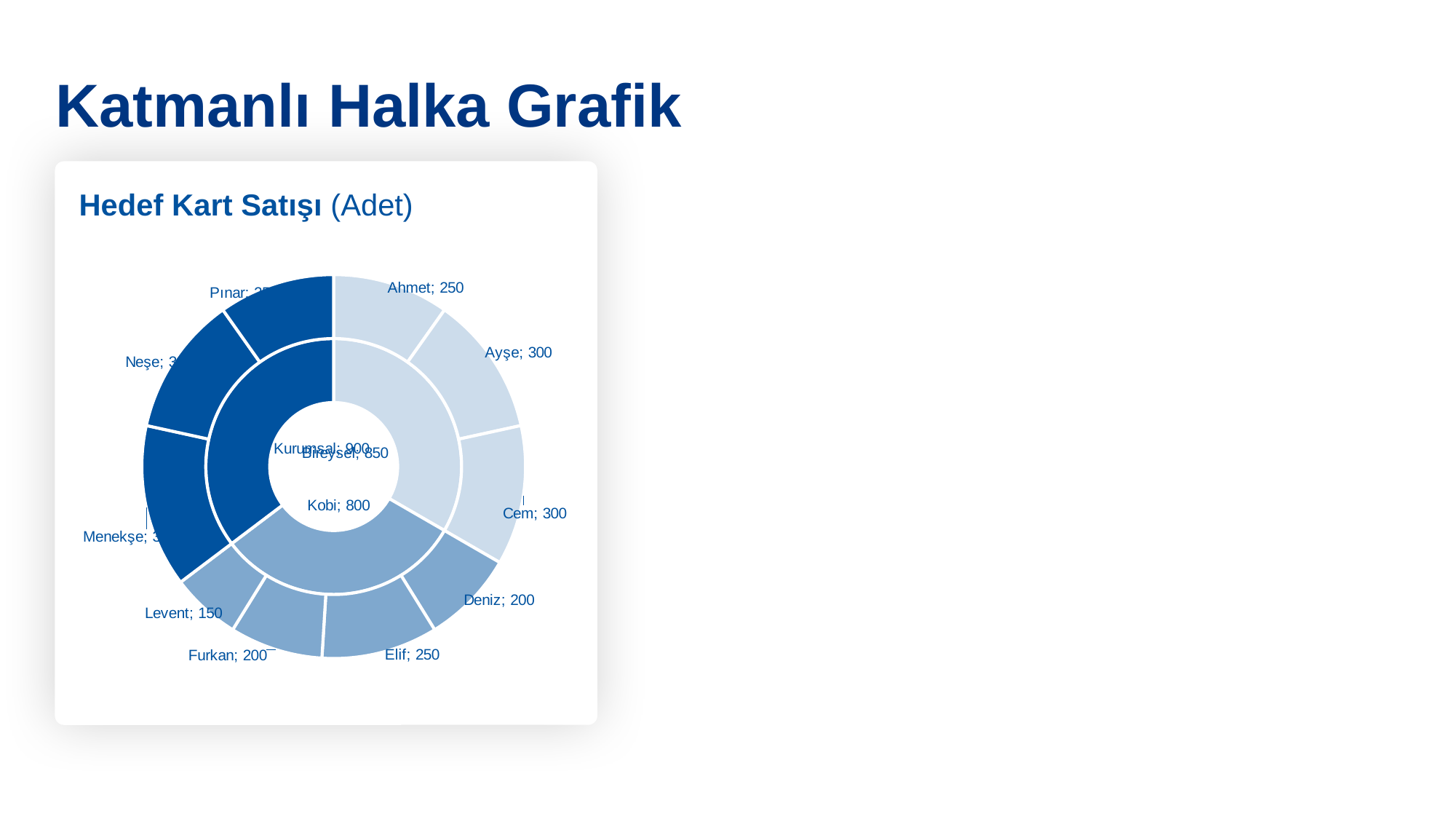

# Katmanlı Halka Grafik
Hedef Kart Satışı (Adet)

### Chart

| Category | Segment Bazında Toplam | Hedef KK Satışı (Adet) |
|---|---|---|
|  | 850.0 | 250.0 |
|  | None | 300.0 |
|  | None | 300.0 |
|  | 800.0 | 200.0 |
|  | None | 250.0 |
|  | None | 200.0 |
|  | None | 150.0 |
|  | 900.0 | 350.0 |
|  | None | 300.0 |
|  | None | 250.0 |
61